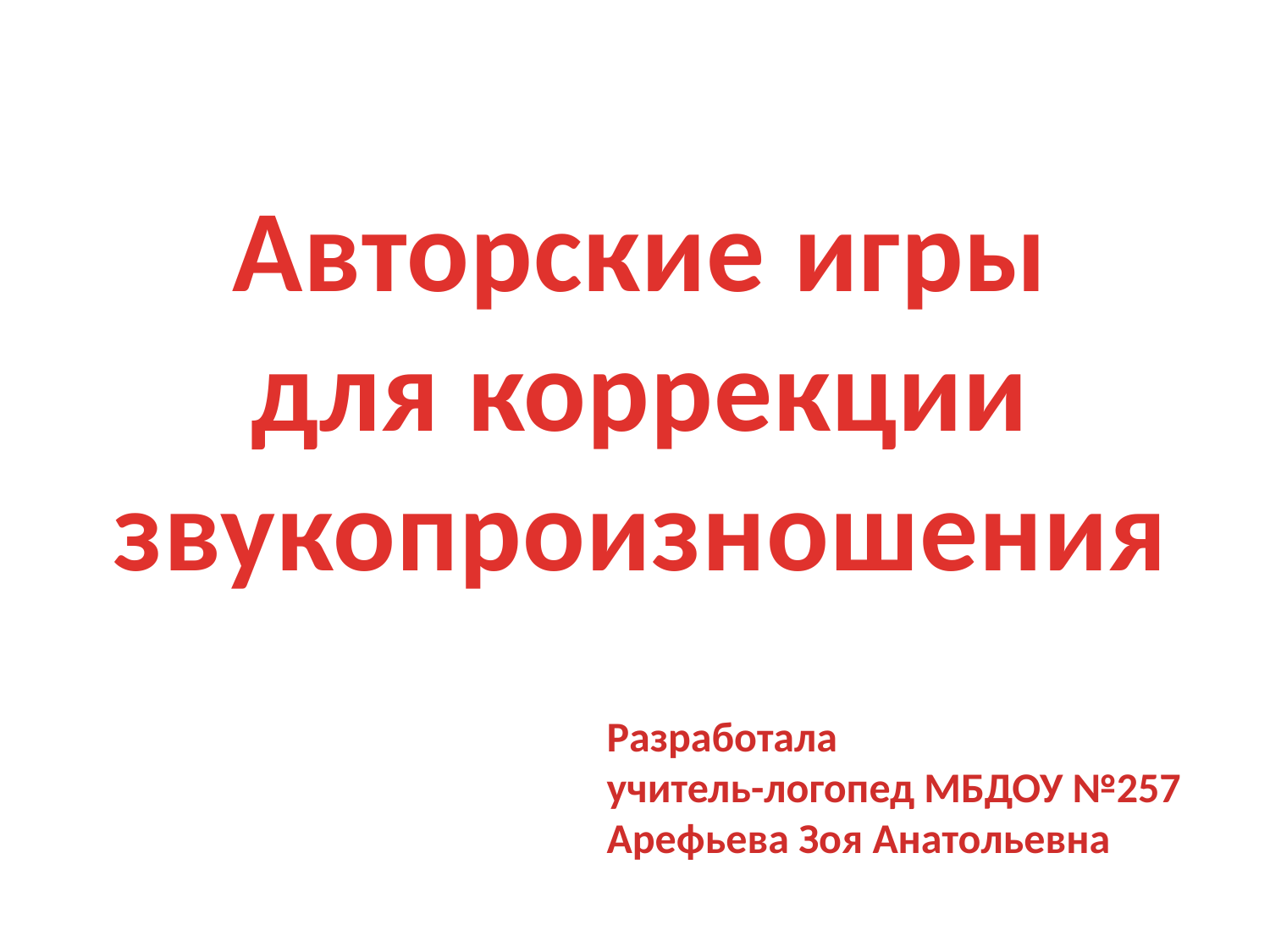

Авторские игры
для коррекции
звукопроизношения
Разработала
учитель-логопед МБДОУ №257
Арефьева Зоя Анатольевна